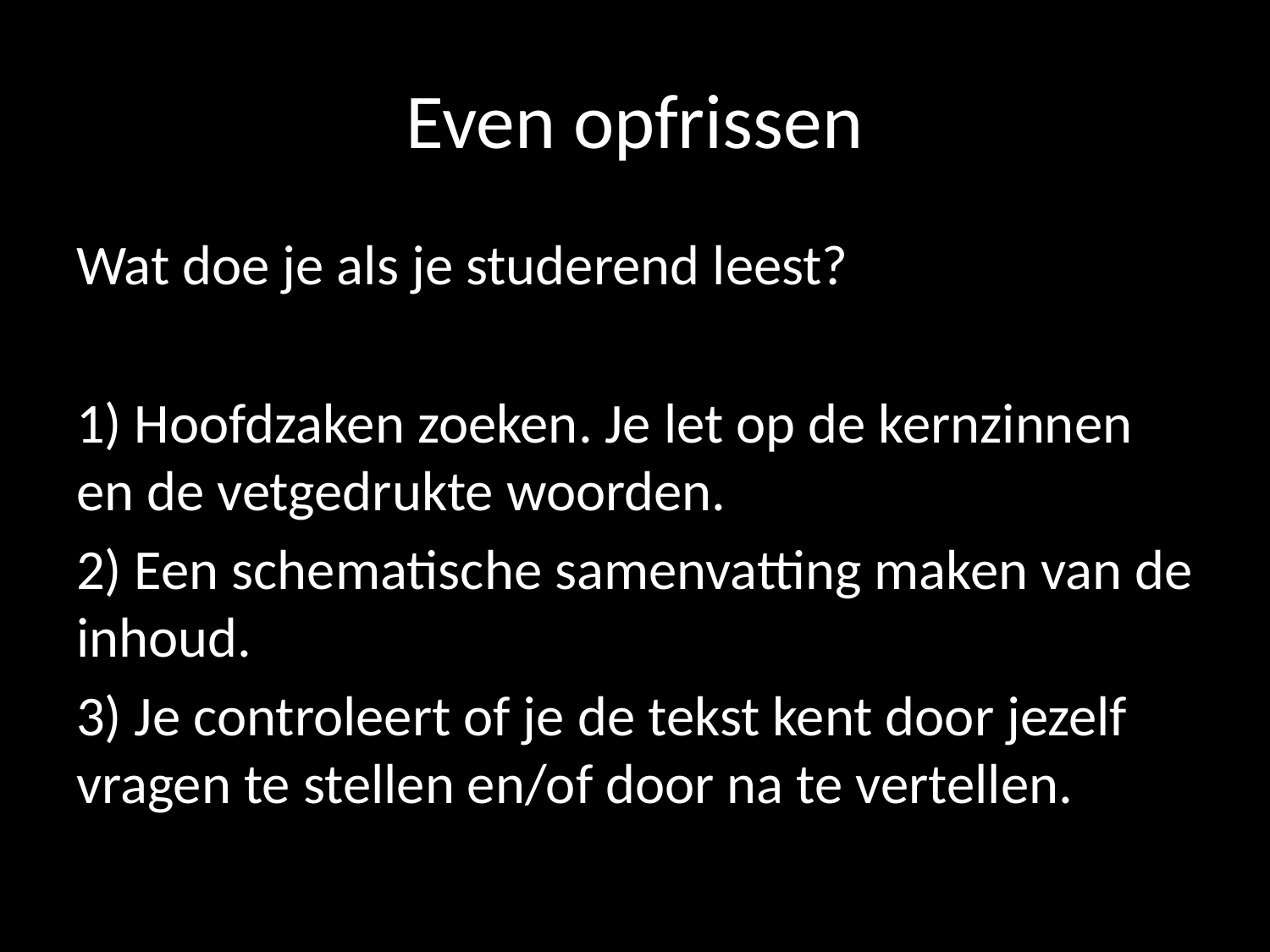

# Even opfrissen
Wat doe je als je studerend leest?

1) Hoofdzaken zoeken. Je let op de kernzinnen en de vetgedrukte woorden.
2) Een schematische samenvatting maken van de inhoud.
3) Je controleert of je de tekst kent door jezelf vragen te stellen en/of door na te vertellen.